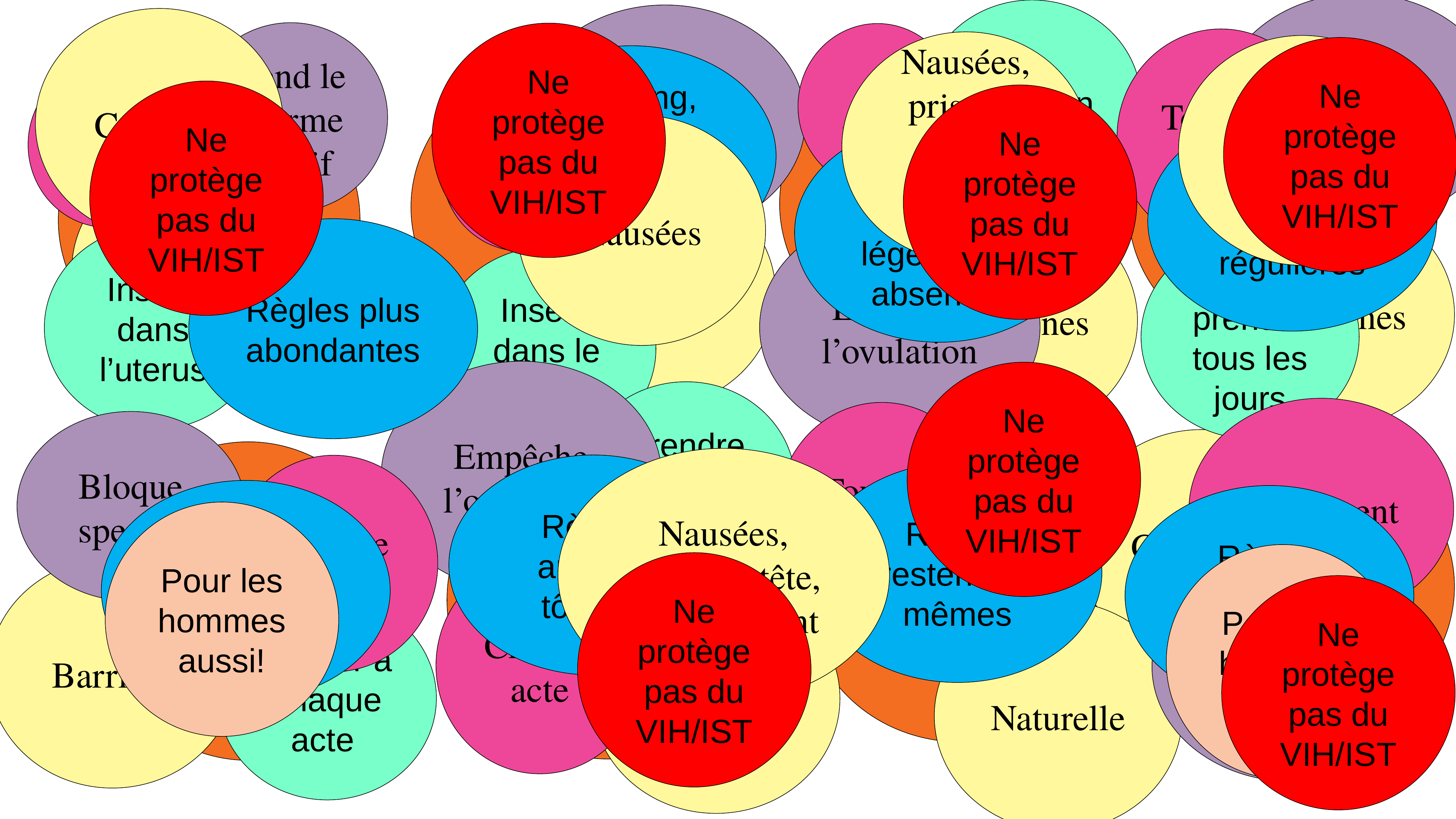

Injection
Empêche l’ovulation
Empêche l’ovulation
Crampes
Rend le sperme inactif
Ne protège pas du VIH/IST
3 mois
Tous les jours
Nausées, prise de poids, maux de tête
Nausées, maux de tête
Ne protège pas du VIH/IST
Spotting, règles légères ou absentes
Injectable
Implant
12 ans
Pilules
DIU
Ne protège pas du VIH/IST
Ne protège pas du VIH/IST
5 ans
Règles légères et régulières
Nausées
Spotting, règles légères ou absentes
Cuivre
Hormones
Hormones
Hormones
Empêche l’ovulation
Règles plus abondantes
Inséré dans l’uterus
Pilule a prendre tous les jours
Inséré dans le bras
Empêche l’ovulation
Ne protège pas du VIH/IST
Prendre dans les 5 jours
Permanent
Tous les jours
Bloque sperme
Chirurgie
Pilule CU
Ligature des Trompes
Préservatif
Nausées, maux de tête, vomissement
Collier du Cycle
Règles arrivent tôt/tard
Chaque acte
Règles restent les mêmes
Règles restent les mêmes
Règles restent les mêmes
Pour les hommes aussi!
Pour les hommes aussi!
Bloque les trompes
Ne protège pas du VIH/IST
Chaque acte
Barriere
Ne protège pas du VIH/IST
Hormones
Utiliser a chaque acte
Naturelle